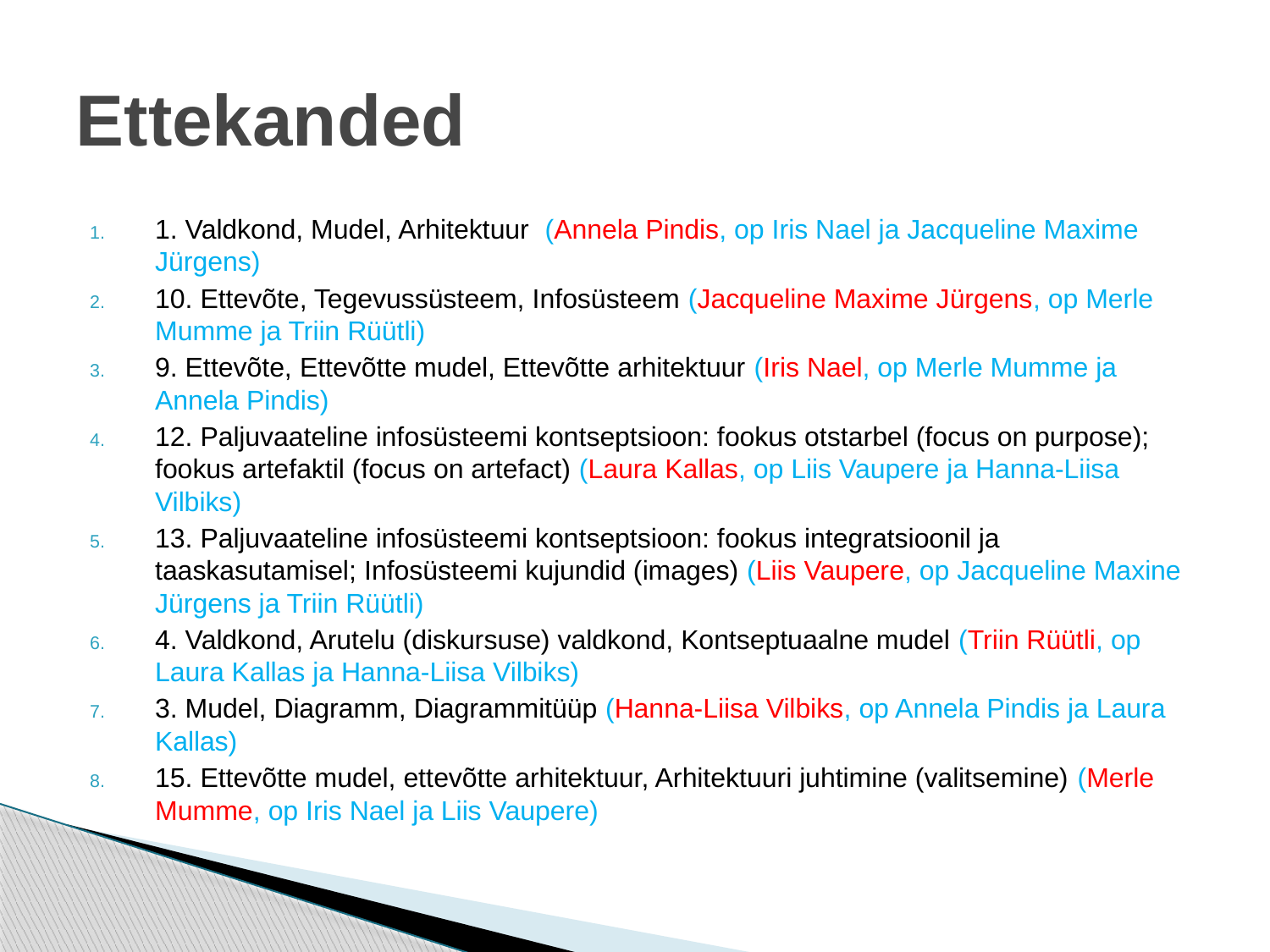

# Ettekanded
1. Valdkond, Mudel, Arhitektuur  (Annela Pindis, op Iris Nael ja Jacqueline Maxime Jürgens)
10. Ettevõte, Tegevussüsteem, Infosüsteem (Jacqueline Maxime Jürgens, op Merle Mumme ja Triin Rüütli)
9. Ettevõte, Ettevõtte mudel, Ettevõtte arhitektuur (Iris Nael, op Merle Mumme ja Annela Pindis)
12. Paljuvaateline infosüsteemi kontseptsioon: fookus otstarbel (focus on purpose); fookus artefaktil (focus on artefact) (Laura Kallas, op Liis Vaupere ja Hanna-Liisa Vilbiks)
13. Paljuvaateline infosüsteemi kontseptsioon: fookus integratsioonil ja taaskasutamisel; Infosüsteemi kujundid (images) (Liis Vaupere, op Jacqueline Maxine Jürgens ja Triin Rüütli)
4. Valdkond, Arutelu (diskursuse) valdkond, Kontseptuaalne mudel (Triin Rüütli, op Laura Kallas ja Hanna-Liisa Vilbiks)
3. Mudel, Diagramm, Diagrammitüüp (Hanna-Liisa Vilbiks, op Annela Pindis ja Laura Kallas)
15. Ettevõtte mudel, ettevõtte arhitektuur, Arhitektuuri juhtimine (valitsemine) (Merle Mumme, op Iris Nael ja Liis Vaupere)